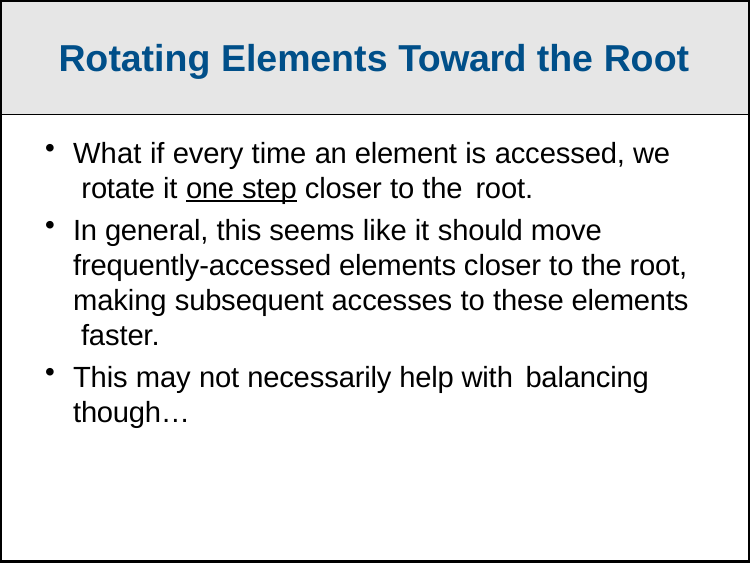

Rotating Elements Toward the Root
What if every time an element is accessed, we  rotate it one step closer to the root.
In general, this seems like it should move  frequently-accessed elements closer to the root,  making subsequent accesses to these elements  faster.
This may not necessarily help with balancing
though…